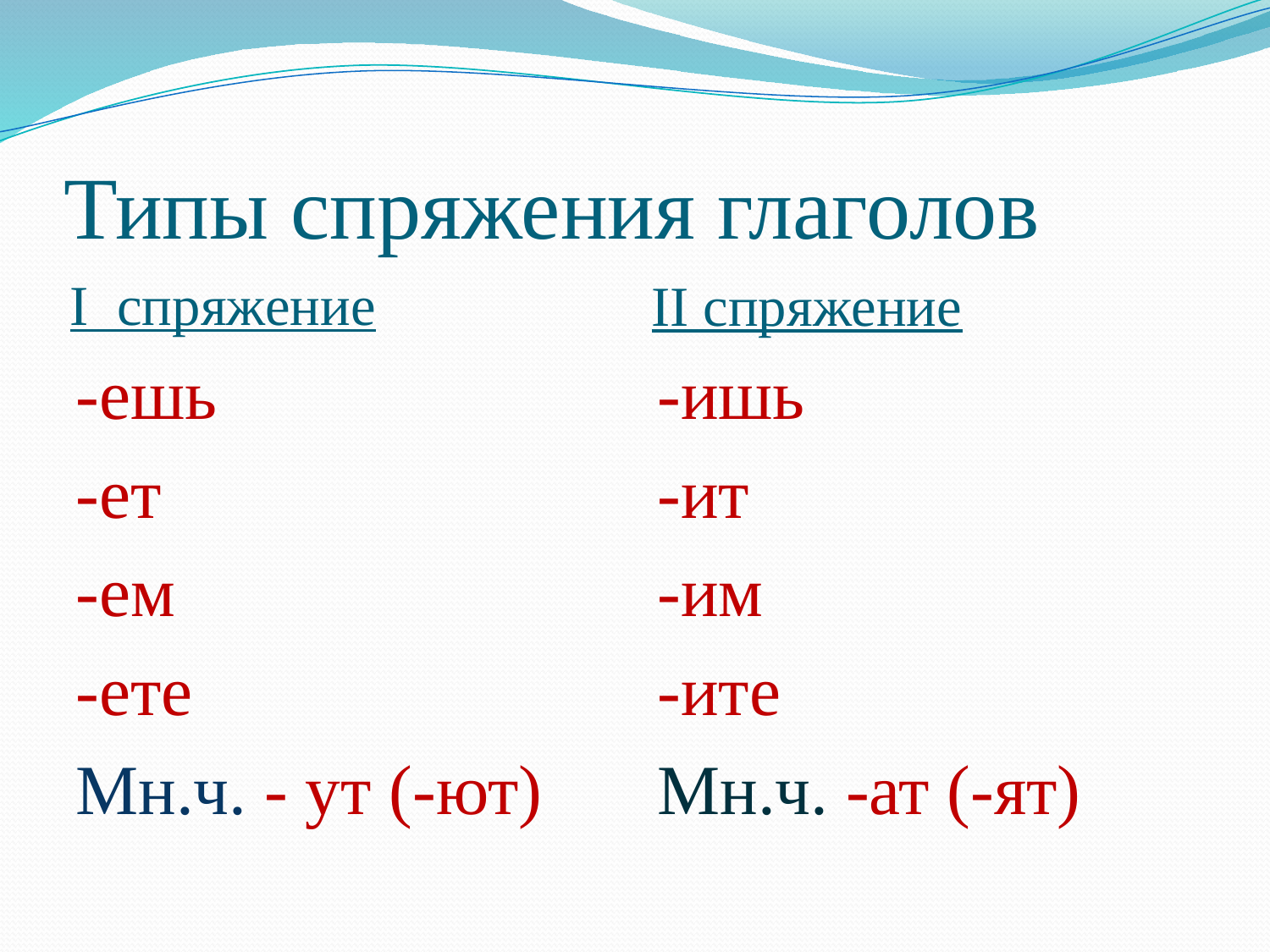

# Типы спряжения глаголов
I  спряжение
II спряжение
-ешь
-ет
-ем
-ете
Мн.ч. - ут (-ют)

-ишь
-ит
-им
-ите
Мн.ч. -ат (-ят)